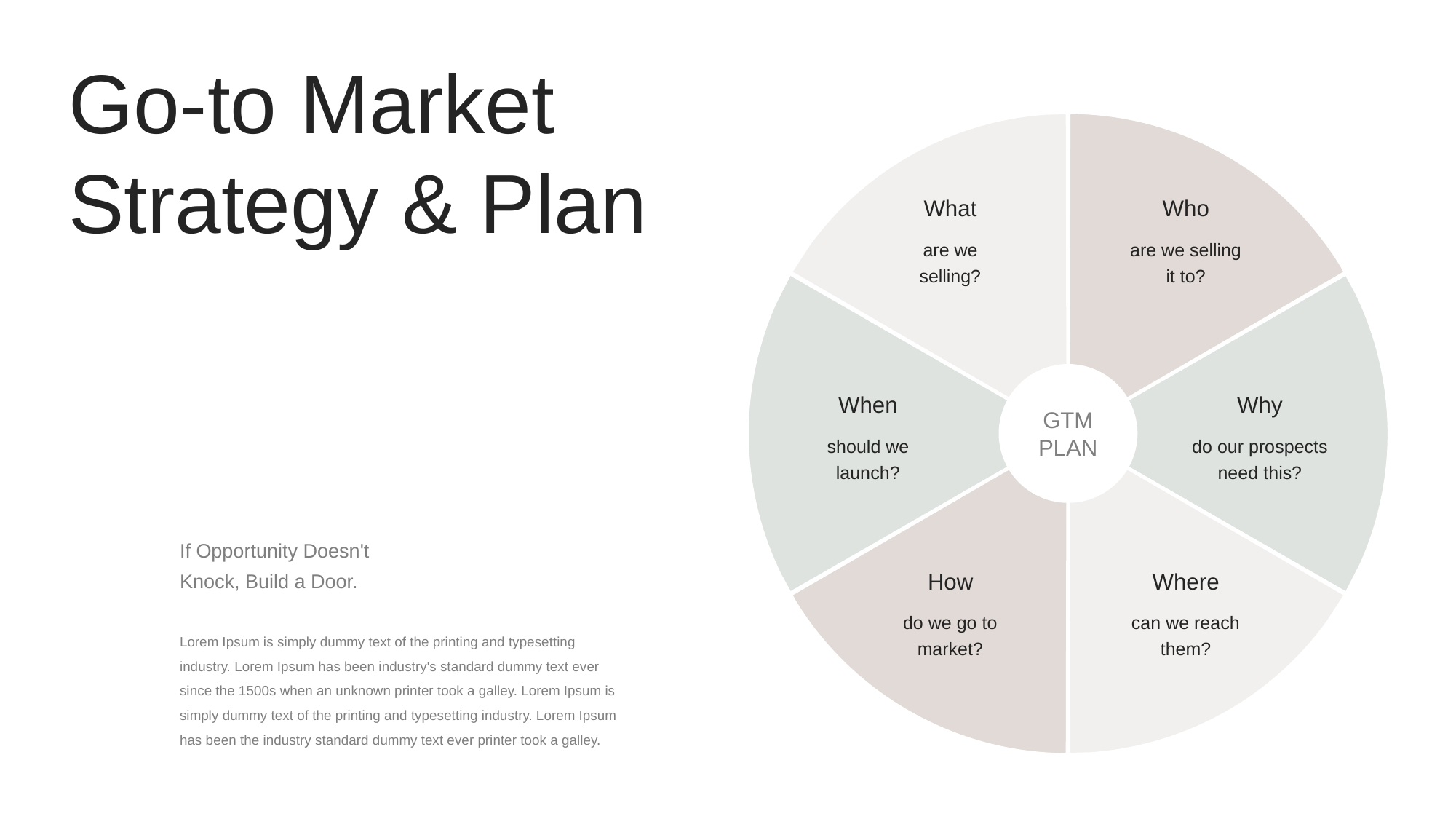

Go-to Market
Strategy & Plan

What
Who
are we selling?
are we selling it to?

When
Why
GTM
PLAN
should we launch?
do our prospects need this?

If Opportunity Doesn't Knock, Build a Door.
How
Where
do we go to market?
can we reach them?
Lorem Ipsum is simply dummy text of the printing and typesetting industry. Lorem Ipsum has been industry's standard dummy text ever since the 1500s when an unknown printer took a galley. Lorem Ipsum is simply dummy text of the printing and typesetting industry. Lorem Ipsum has been the industry standard dummy text ever printer took a galley.